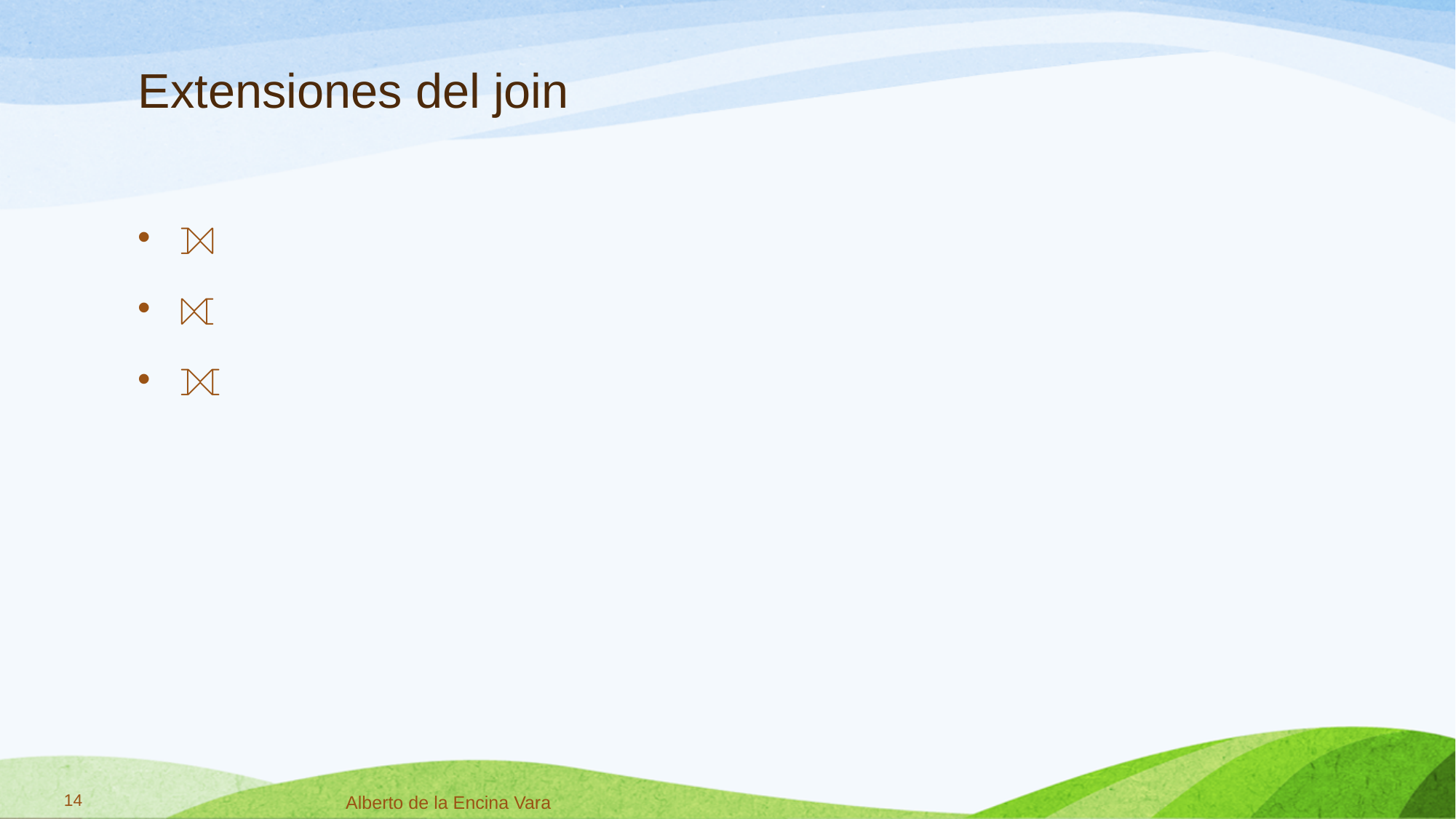

# Extensiones del join
⟕
⟖
⟗
14
Alberto de la Encina Vara